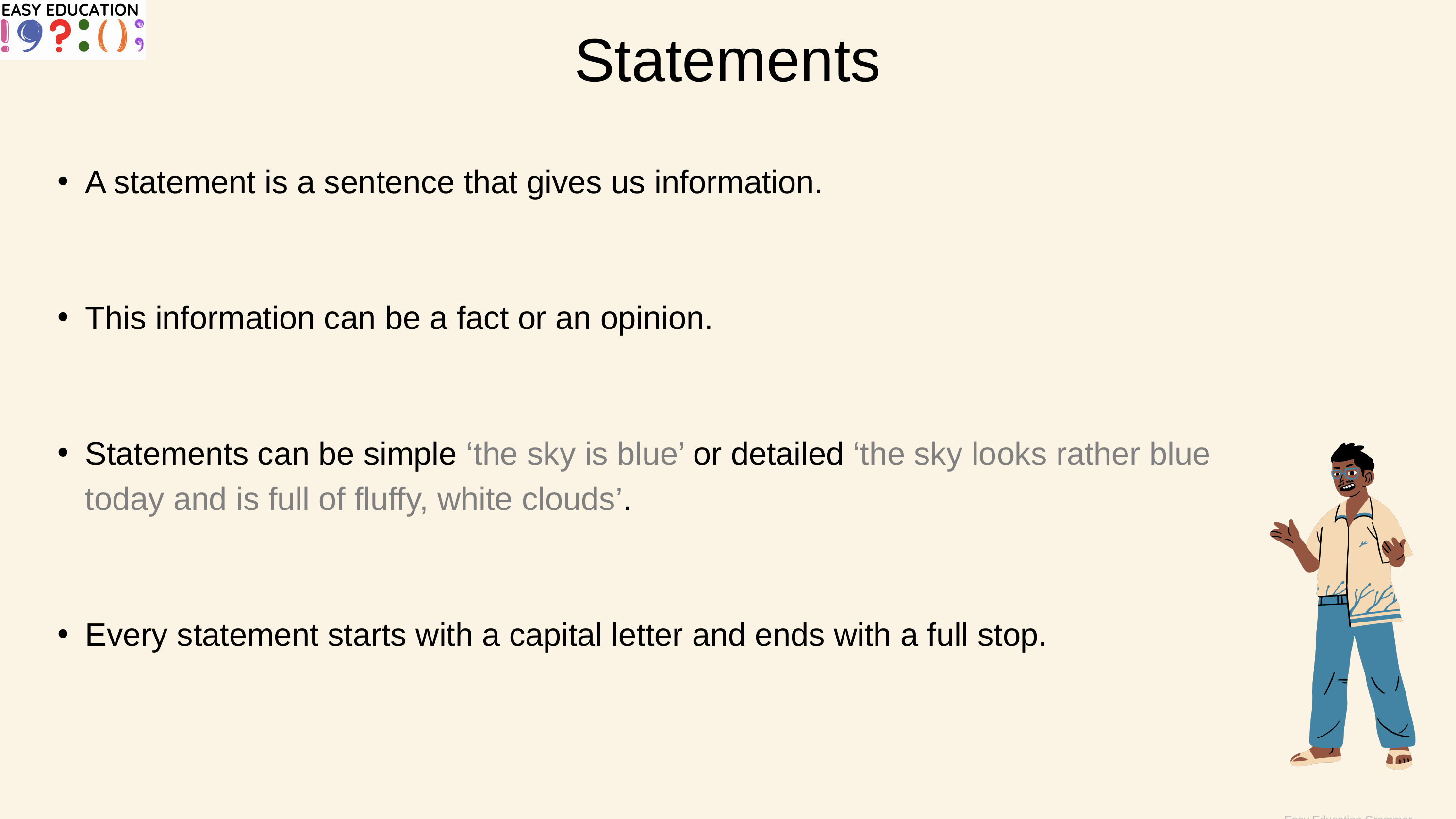

Statements
A statement is a sentence that gives us information.

This information can be a fact or an opinion.

Statements can be simple ‘the sky is blue’ or detailed ‘the sky looks rather blue today and is full of fluffy, white clouds’.

Every statement starts with a capital letter and ends with a full stop.